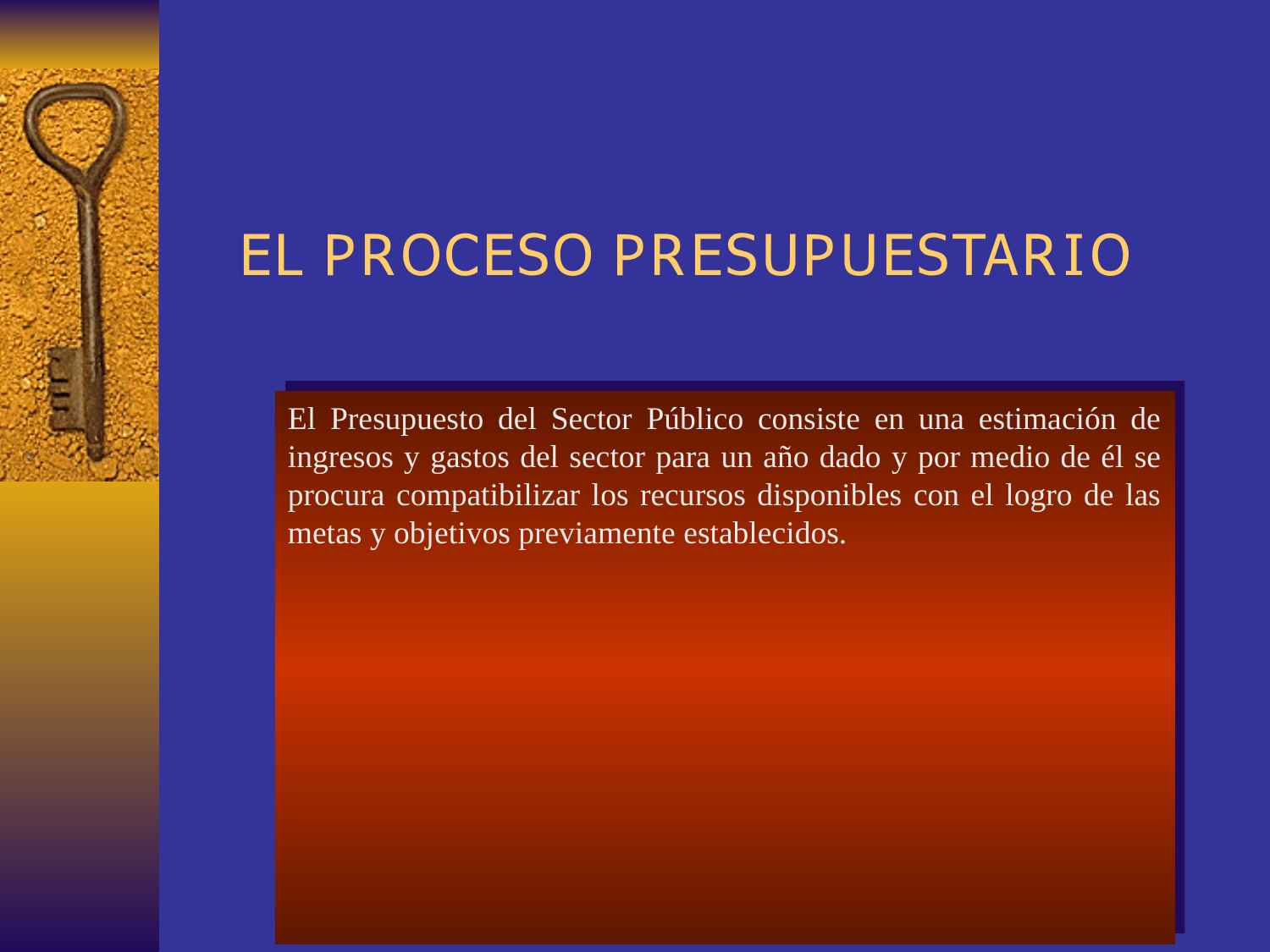

# EL PROCESO PRESUPUESTARIO
El Presupuesto del Sector Público consiste en una estimación de ingresos y gastos del sector para un año dado y por medio de él se procura compatibilizar los recursos disponibles con el logro de las metas y objetivos previamente establecidos.